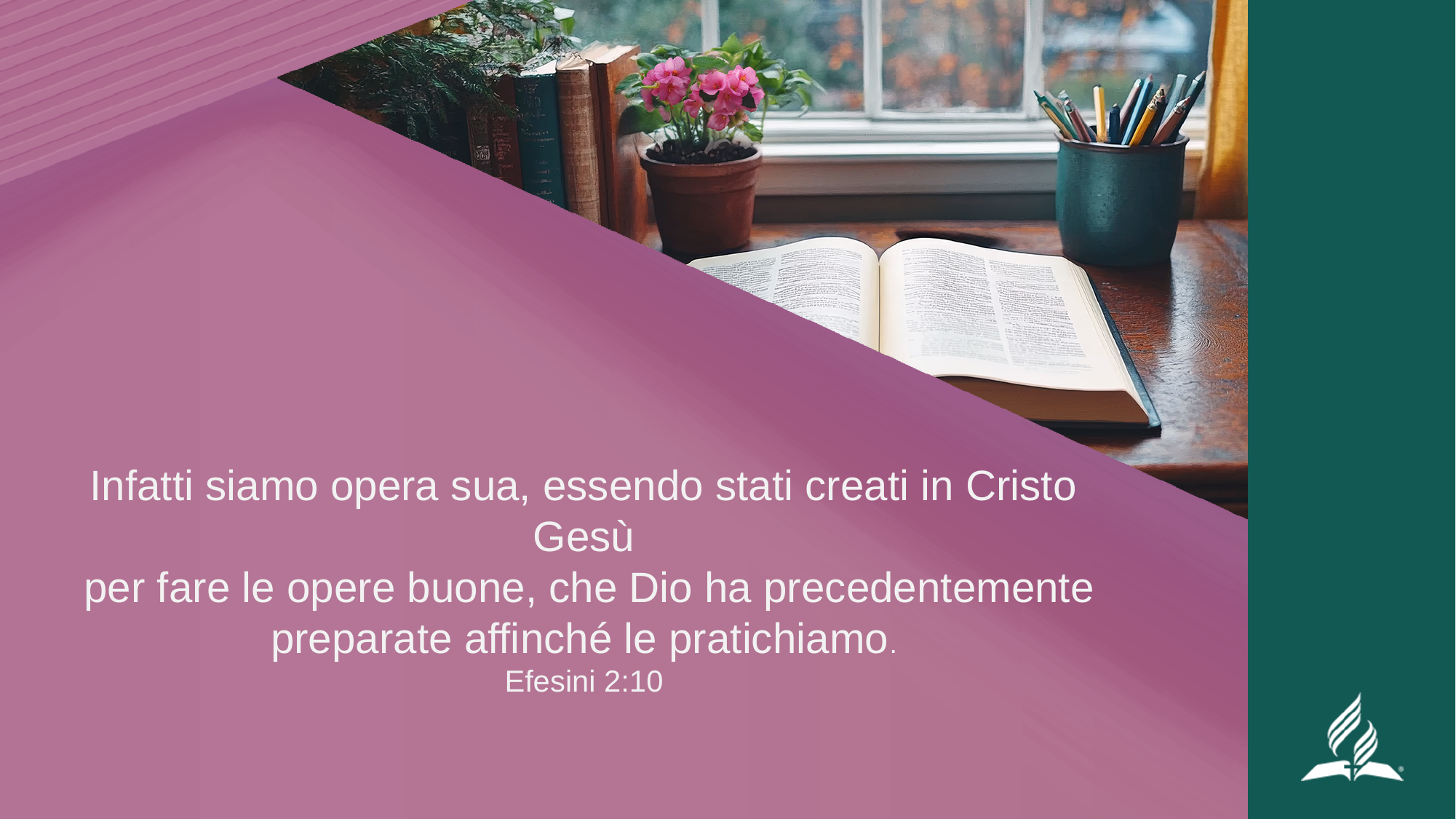

Infatti siamo opera sua, essendo stati creati in Cristo Gesù
 per fare le opere buone, che Dio ha precedentemente preparate affinché le pratichiamo.
Efesini 2:10